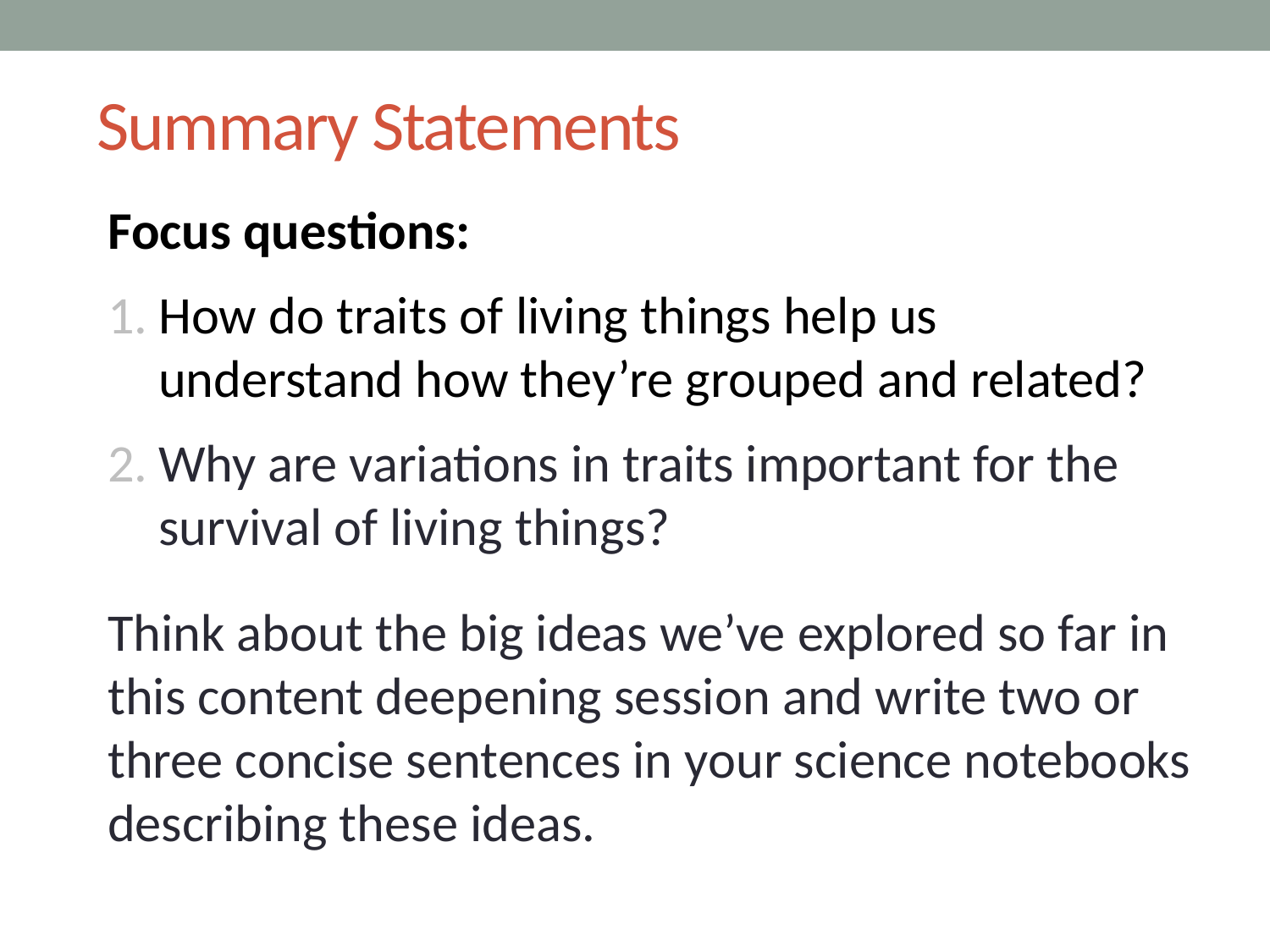

# Summary Statements
Focus questions:
How do traits of living things help us understand how they’re grouped and related?
Why are variations in traits important for the survival of living things?
Think about the big ideas we’ve explored so far in this content deepening session and write two or three concise sentences in your science notebooks describing these ideas.